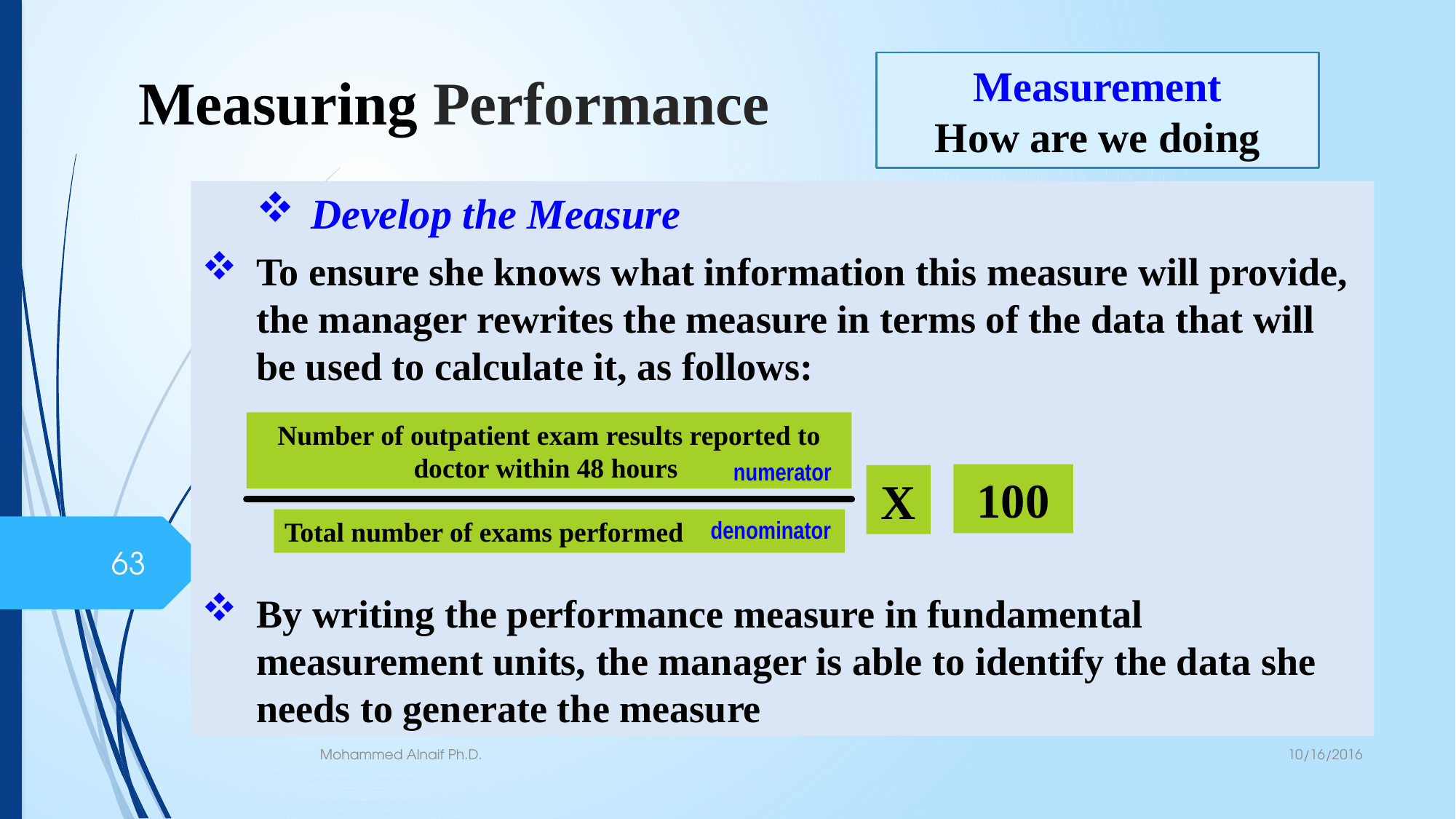

# Measuring Performance
Measurement
How are we doing
Develop the Measure
To ensure she knows what information this measure will provide, the manager rewrites the measure in terms of the data that will be used to calculate it, as follows:

By writing the performance measure in fundamental measurement units, the manager is able to identify the data she needs to generate the measure
Number of outpatient exam results reported to doctor within 48 hours
numerator
100
X
Total number of exams performed
denominator
63
10/16/2016
Mohammed Alnaif Ph.D.